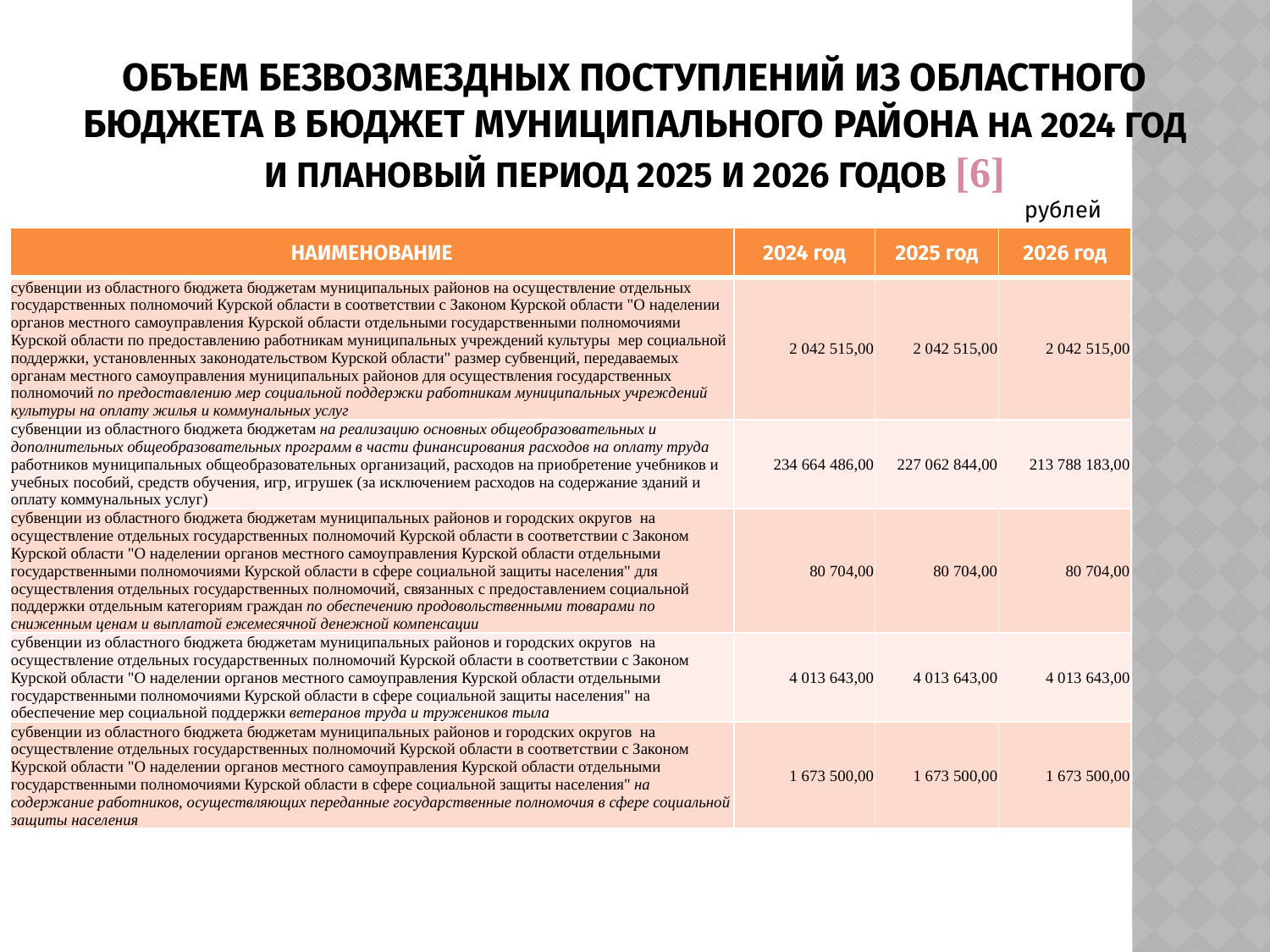

# ОБЪЕМ БЕЗВОЗМЕЗДНЫХ ПОСТУПЛЕНИЙ ИЗ ОБЛАСТНОГО БЮДЖЕТА В БЮДЖЕТ МУНИЦИПАЛЬНОГО РАЙОНА НА 2024 ГОД И ПЛАНОВЫЙ ПЕРИОД 2025 И 2026 ГОДОВ [6]
рублей
| НАИМЕНОВАНИЕ | 2024 год | 2025 год | 2026 год |
| --- | --- | --- | --- |
| субвенции из областного бюджета бюджетам муниципальных районов на осуществление отдельных государственных полномочий Курской области в соответствии с Законом Курской области "О наделении органов местного самоуправления Курской области отдельными государственными полномочиями Курской области по предоставлению работникам муниципальных учреждений культуры мер социальной поддержки, установленных законодательством Курской области" размер субвенций, передаваемых органам местного самоуправления муниципальных районов для осуществления государственных полномочий по предоставлению мер социальной поддержки работникам муниципальных учреждений культуры на оплату жилья и коммунальных услуг | 2 042 515,00 | 2 042 515,00 | 2 042 515,00 |
| субвенции из областного бюджета бюджетам на реализацию основных общеобразовательных и дополнительных общеобразовательных программ в части финансирования расходов на оплату труда работников муниципальных общеобразовательных организаций, расходов на приобретение учебников и учебных пособий, средств обучения, игр, игрушек (за исключением расходов на содержание зданий и оплату коммунальных услуг) | 234 664 486,00 | 227 062 844,00 | 213 788 183,00 |
| субвенции из областного бюджета бюджетам муниципальных районов и городских округов на осуществление отдельных государственных полномочий Курской области в соответствии с Законом Курской области "О наделении органов местного самоуправления Курской области отдельными государственными полномочиями Курской области в сфере социальной защиты населения" для осуществления отдельных государственных полномочий, связанных с предоставлением социальной поддержки отдельным категориям граждан по обеспечению продовольственными товарами по сниженным ценам и выплатой ежемесячной денежной компенсации | 80 704,00 | 80 704,00 | 80 704,00 |
| субвенции из областного бюджета бюджетам муниципальных районов и городских округов на осуществление отдельных государственных полномочий Курской области в соответствии с Законом Курской области "О наделении органов местного самоуправления Курской области отдельными государственными полномочиями Курской области в сфере социальной защиты населения" на обеспечение мер социальной поддержки ветеранов труда и тружеников тыла | 4 013 643,00 | 4 013 643,00 | 4 013 643,00 |
| субвенции из областного бюджета бюджетам муниципальных районов и городских округов на осуществление отдельных государственных полномочий Курской области в соответствии с Законом Курской области "О наделении органов местного самоуправления Курской области отдельными государственными полномочиями Курской области в сфере социальной защиты населения" на содержание работников, осуществляющих переданные государственные полномочия в сфере социальной защиты населения | 1 673 500,00 | 1 673 500,00 | 1 673 500,00 |